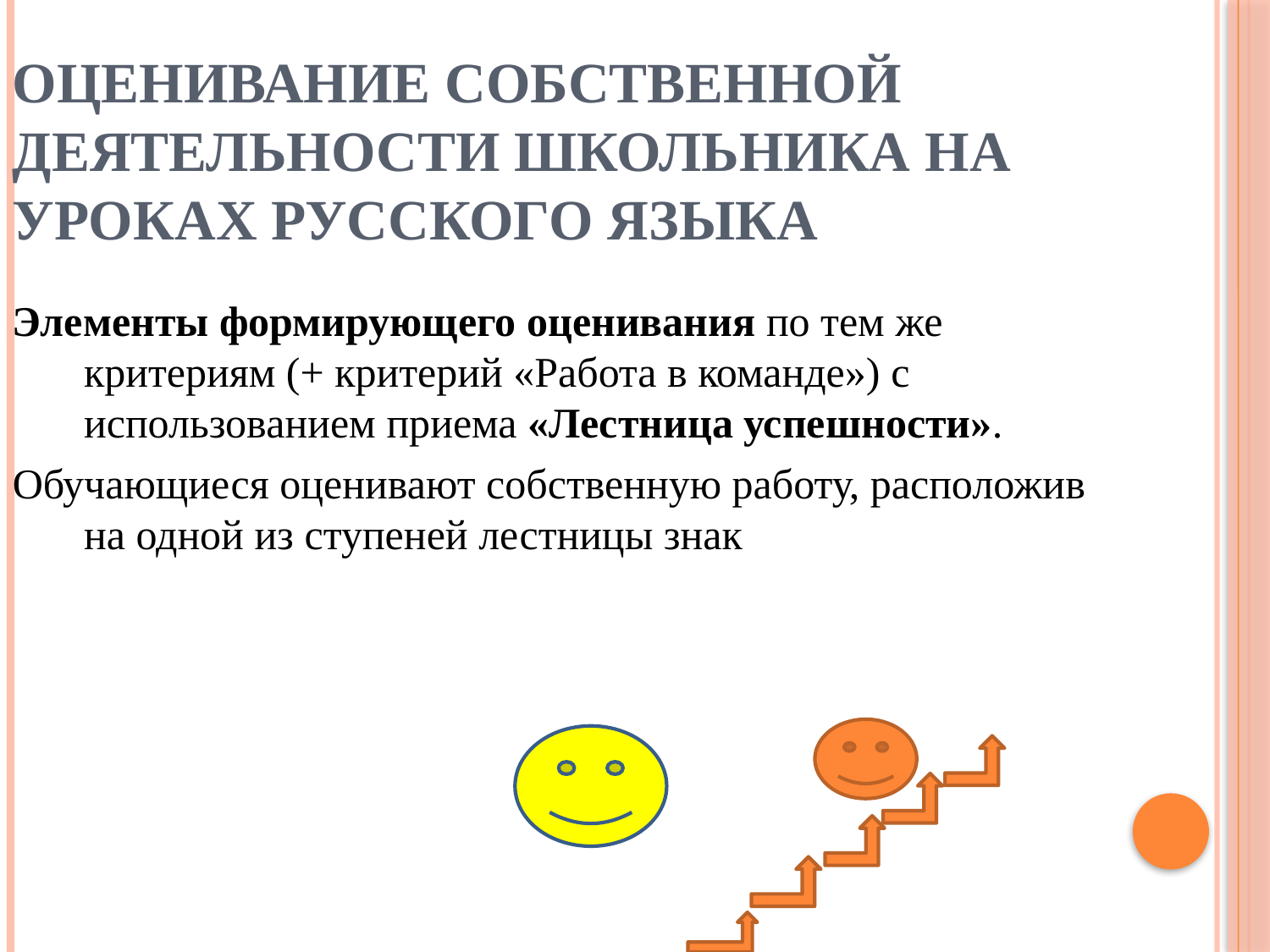

Оценивание собственной деятельности школьника на уроках русского языка
Элементы формирующего оценивания по тем же критериям (+ критерий «Работа в команде») с использованием приема «Лестница успешности».
Обучающиеся оценивают собственную работу, расположив на одной из ступеней лестницы знак